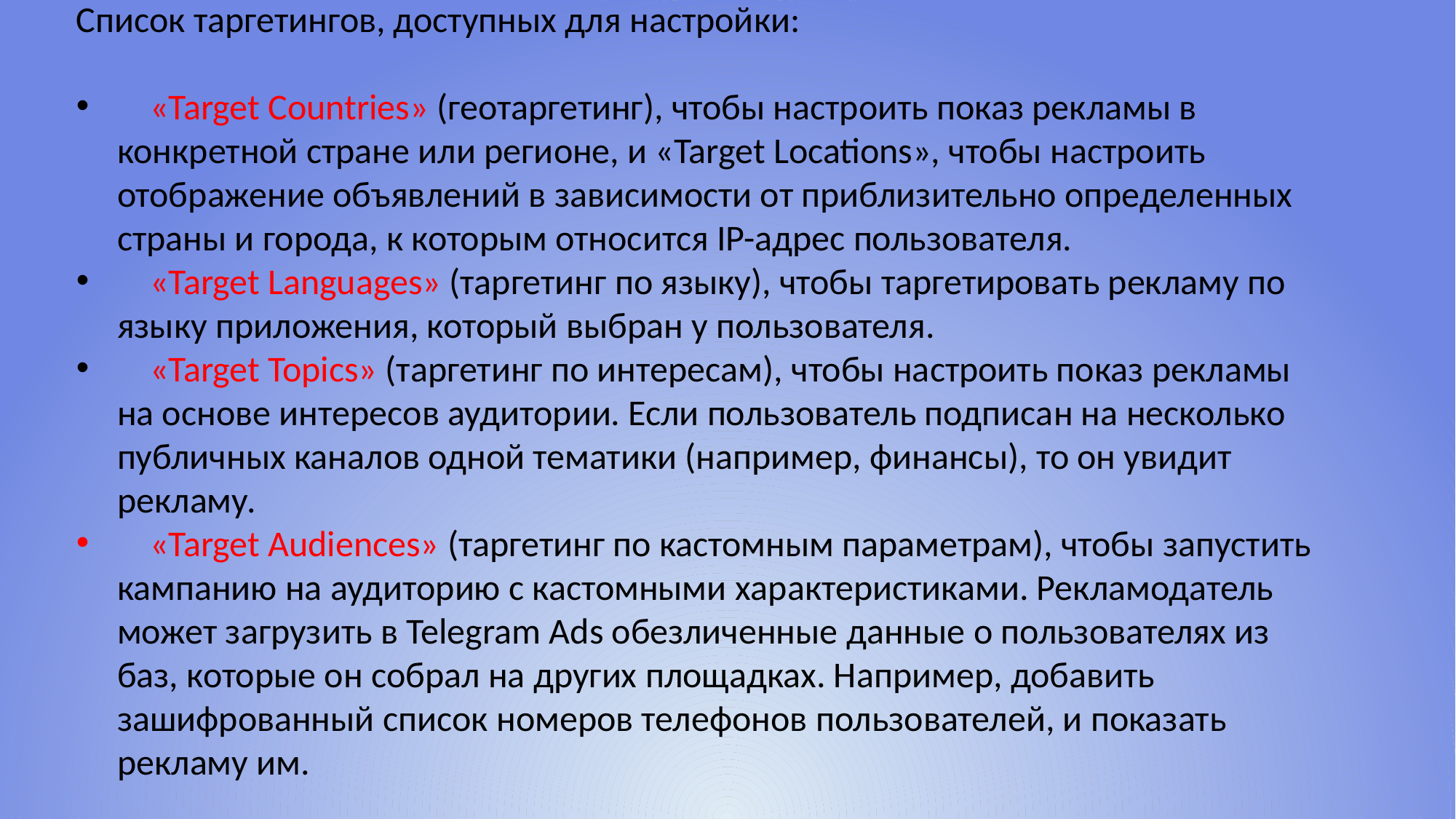

Список таргетингов, доступных для настройки:

    «Target Сountries» (геотаргетинг), чтобы настроить показ рекламы в конкретной стране или регионе, и «Target Locations», чтобы настроить отображение объявлений в зависимости от приблизительно определенных страны и города, к которым относится IP-адрес пользователя.
    «Target Languages» (таргетинг по языку), чтобы таргетировать рекламу по языку приложения, который выбран у пользователя.
    «Target Topics» (таргетинг по интересам), чтобы настроить показ рекламы на основе интересов аудитории. Если пользователь подписан на несколько публичных каналов одной тематики (например, финансы), то он увидит рекламу.
    «Target Audiences» (таргетинг по кастомным параметрам), чтобы запустить кампанию на аудиторию с кастомными характеристиками. Рекламодатель может загрузить в Telegram Ads обезличенные данные о пользователях из баз, которые он собрал на других площадках. Например, добавить зашифрованный список номеров телефонов пользователей, и показать рекламу им.